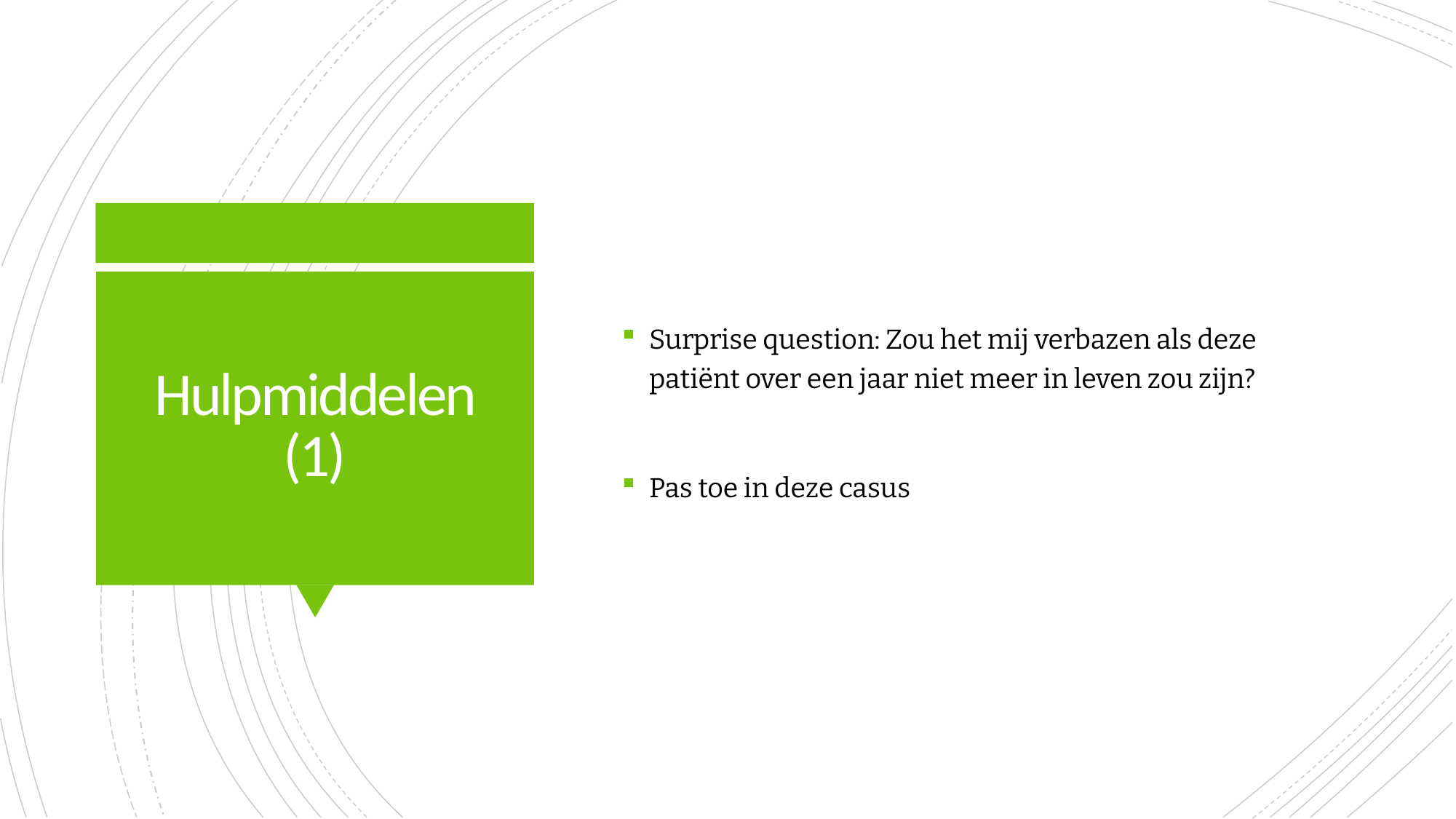

Surprise question: Zou het mij verbazen als deze patiënt over een jaar niet meer in leven zou zijn?

Pas toe in deze casus
# Hulpmiddelen (1)